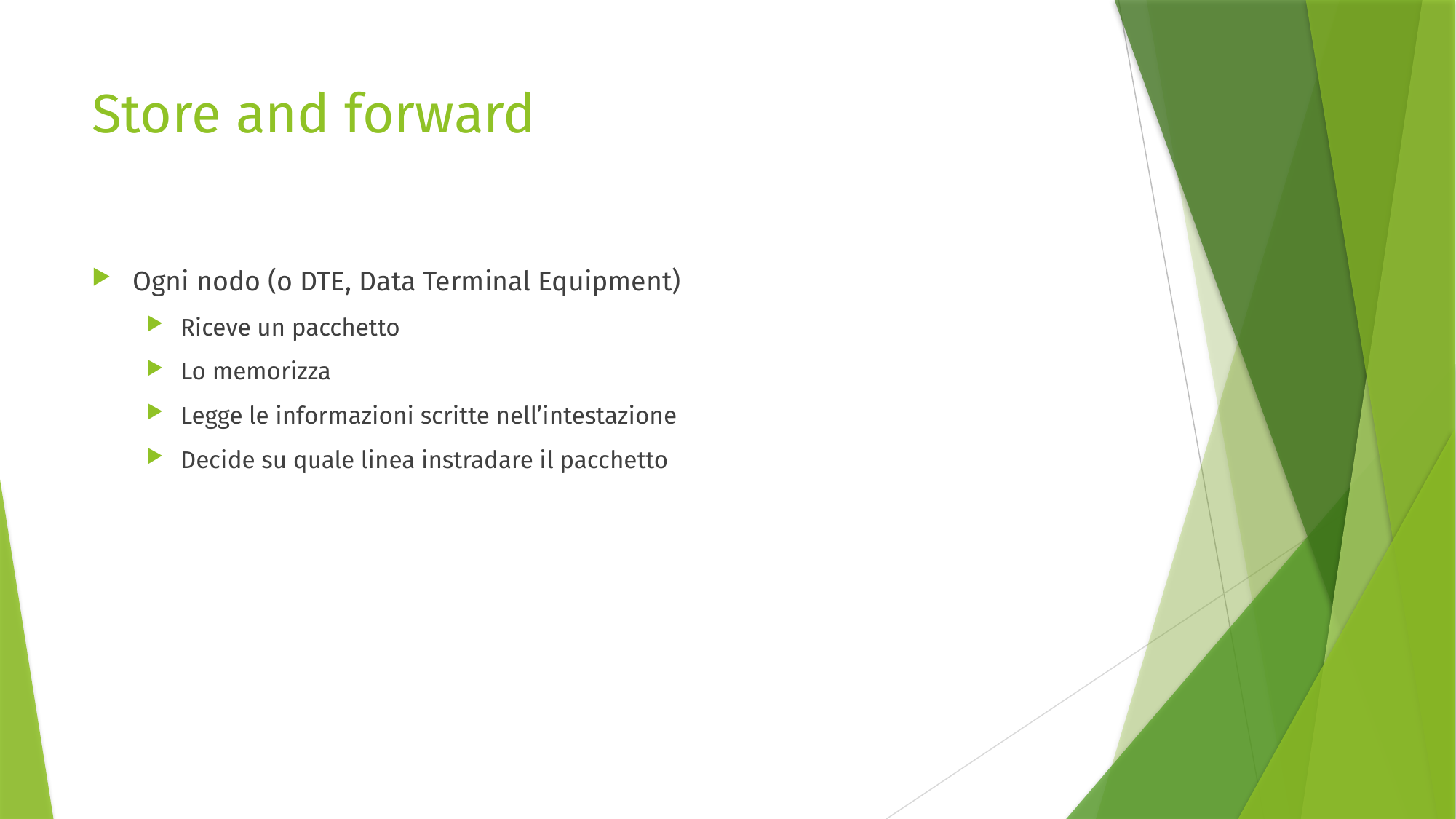

# Store and forward
Ogni nodo (o DTE, Data Terminal Equipment)
Riceve un pacchetto
Lo memorizza
Legge le informazioni scritte nell’intestazione
Decide su quale linea instradare il pacchetto